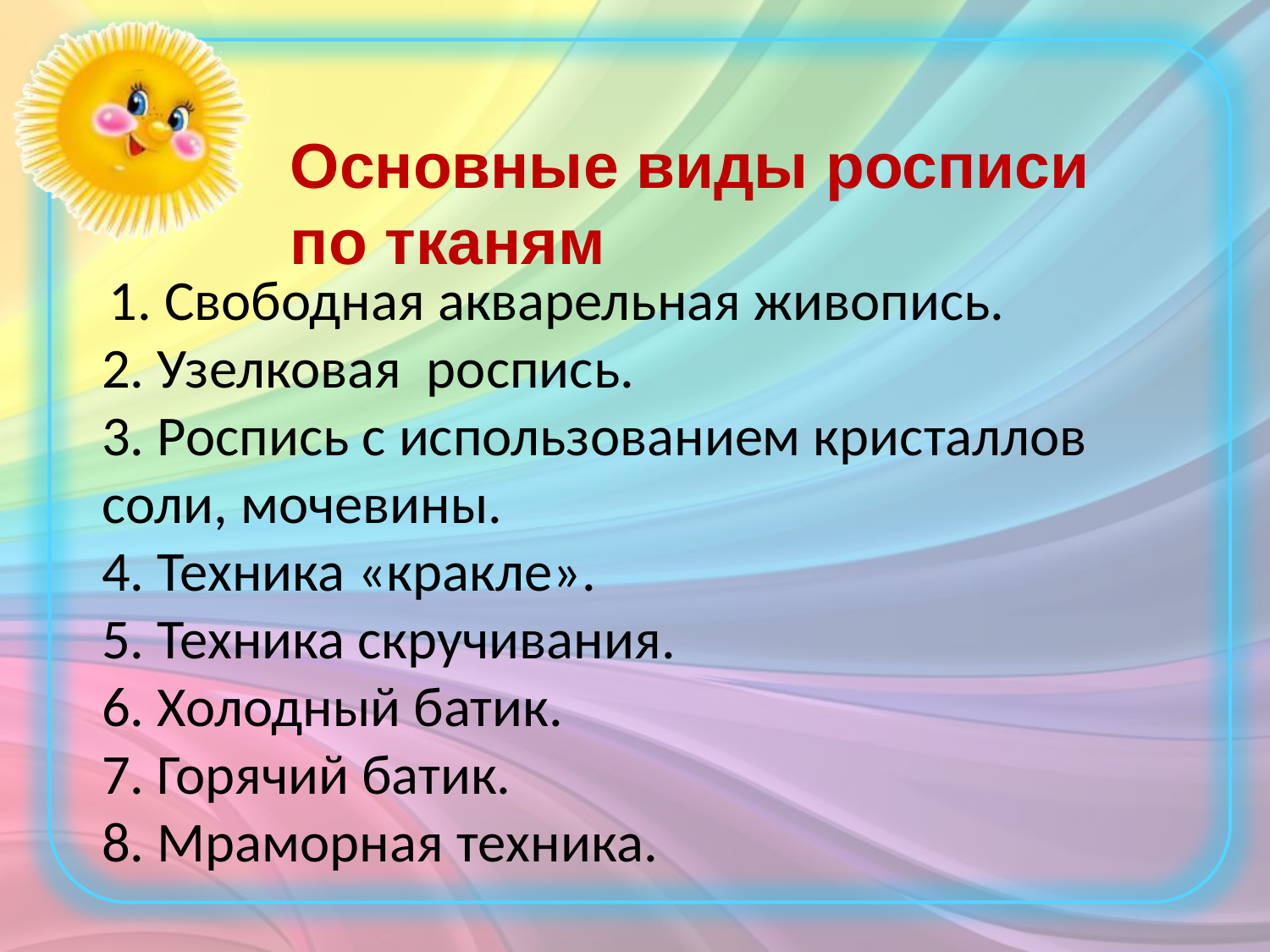

Основные виды росписи по тканям
 1. Свободная акварельная живопись.
2. Узелковая  роспись.
3. Роспись с использованием кристаллов соли, мочевины.
4. Техника «кракле».
5. Техника скручивания.
6. Холодный батик. 
7. Горячий батик.
8. Мраморная техника.